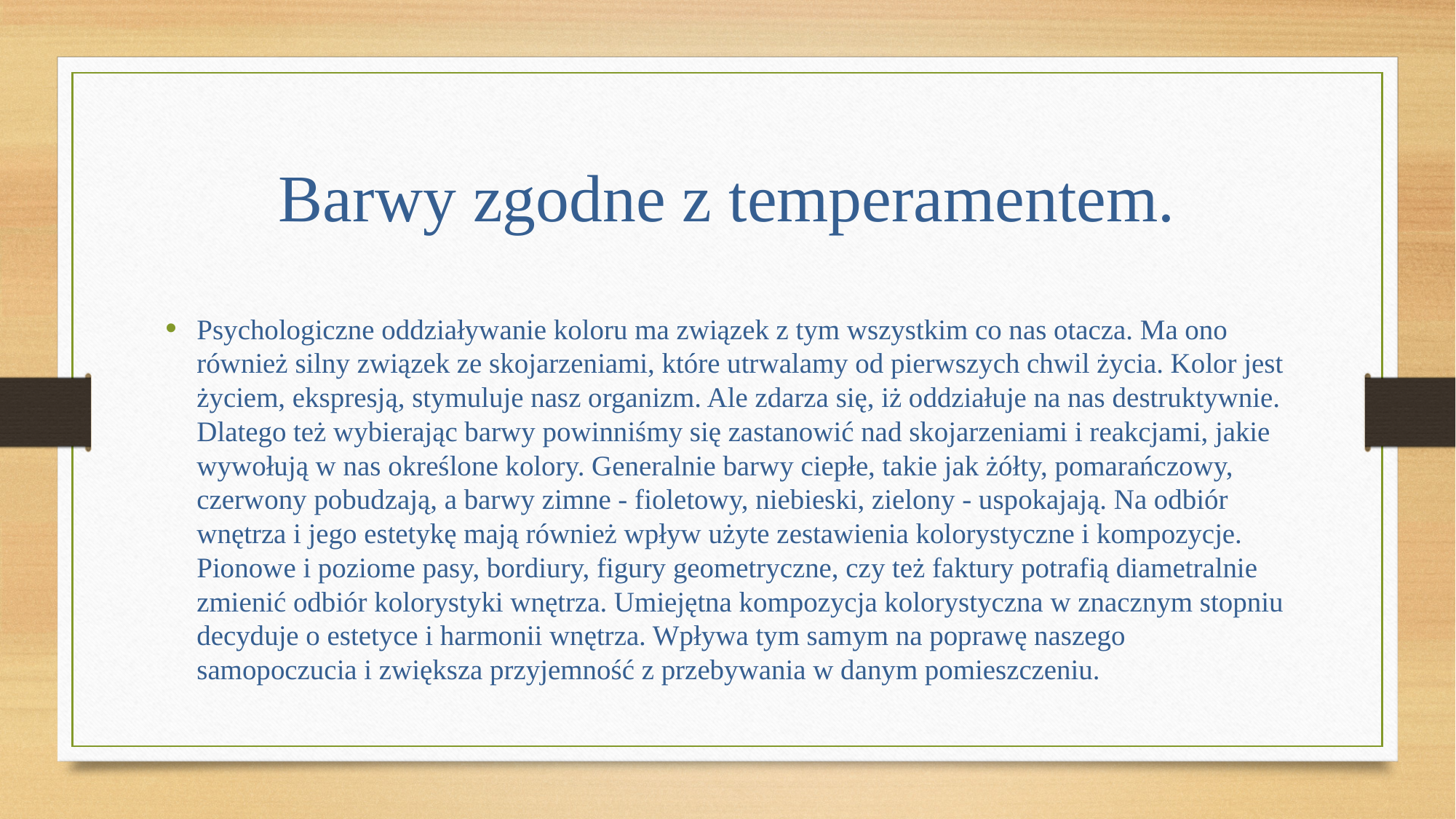

# Barwy zgodne z temperamentem.
Psychologiczne oddziaływanie koloru ma związek z tym wszystkim co nas otacza. Ma ono również silny związek ze skojarzeniami, które utrwalamy od pierwszych chwil życia. Kolor jest życiem, ekspresją, stymuluje nasz organizm. Ale zdarza się, iż oddziałuje na nas destruktywnie. Dlatego też wybierając barwy powinniśmy się zastanowić nad skojarzeniami i reakcjami, jakie wywołują w nas określone kolory. Generalnie barwy ciepłe, takie jak żółty, pomarańczowy, czerwony pobudzają, a barwy zimne - fioletowy, niebieski, zielony - uspokajają. Na odbiór wnętrza i jego estetykę mają również wpływ użyte zestawienia kolorystyczne i kompozycje. Pionowe i poziome pasy, bordiury, figury geometryczne, czy też faktury potrafią diametralnie zmienić odbiór kolorystyki wnętrza. Umiejętna kompozycja kolorystyczna w znacznym stopniu decyduje o estetyce i harmonii wnętrza. Wpływa tym samym na poprawę naszego samopoczucia i zwiększa przyjemność z przebywania w danym pomieszczeniu.